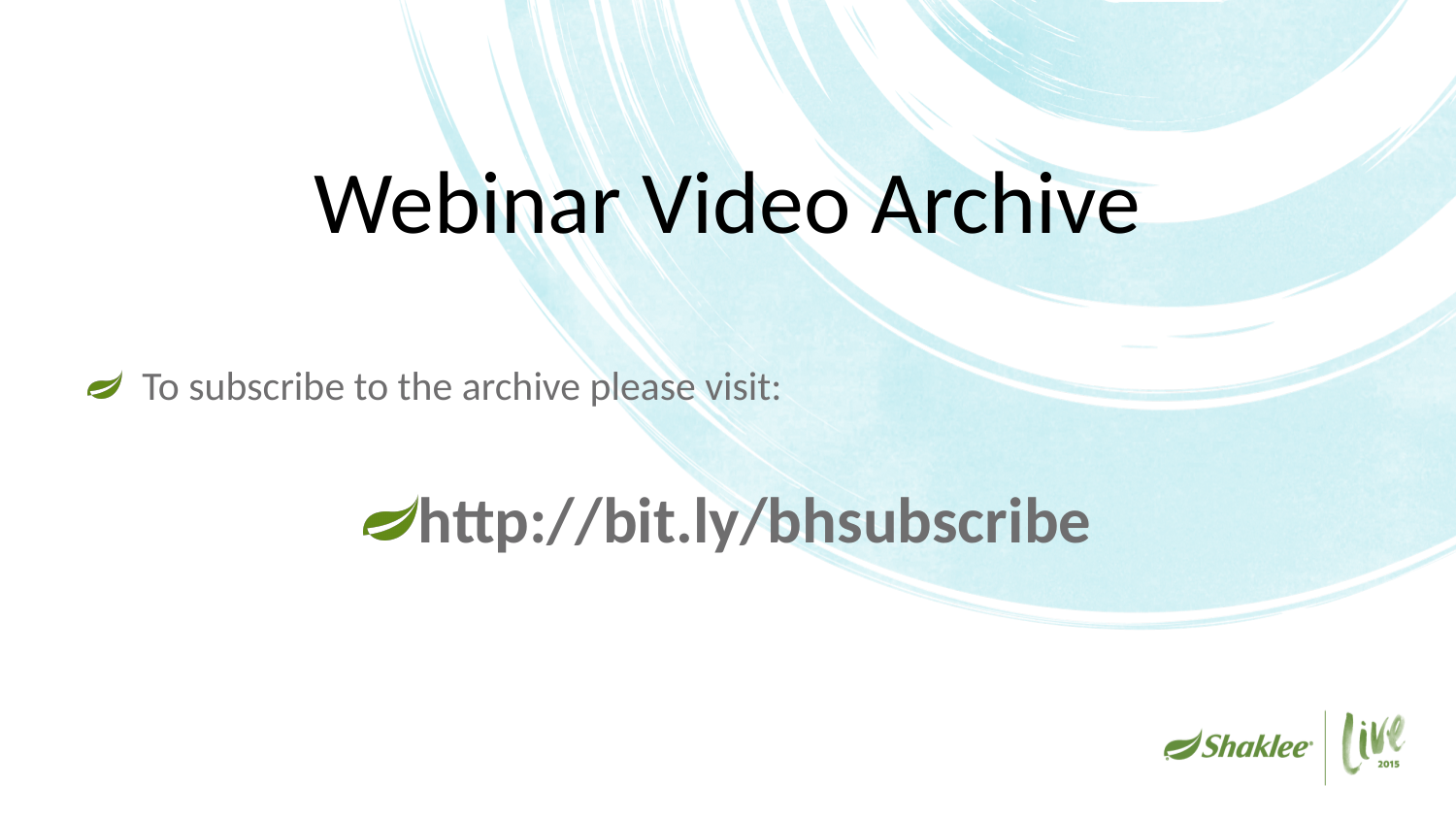

# Webinar Video Archive

To subscribe to the archive please visit:

http://bit.ly/bhsubscribe